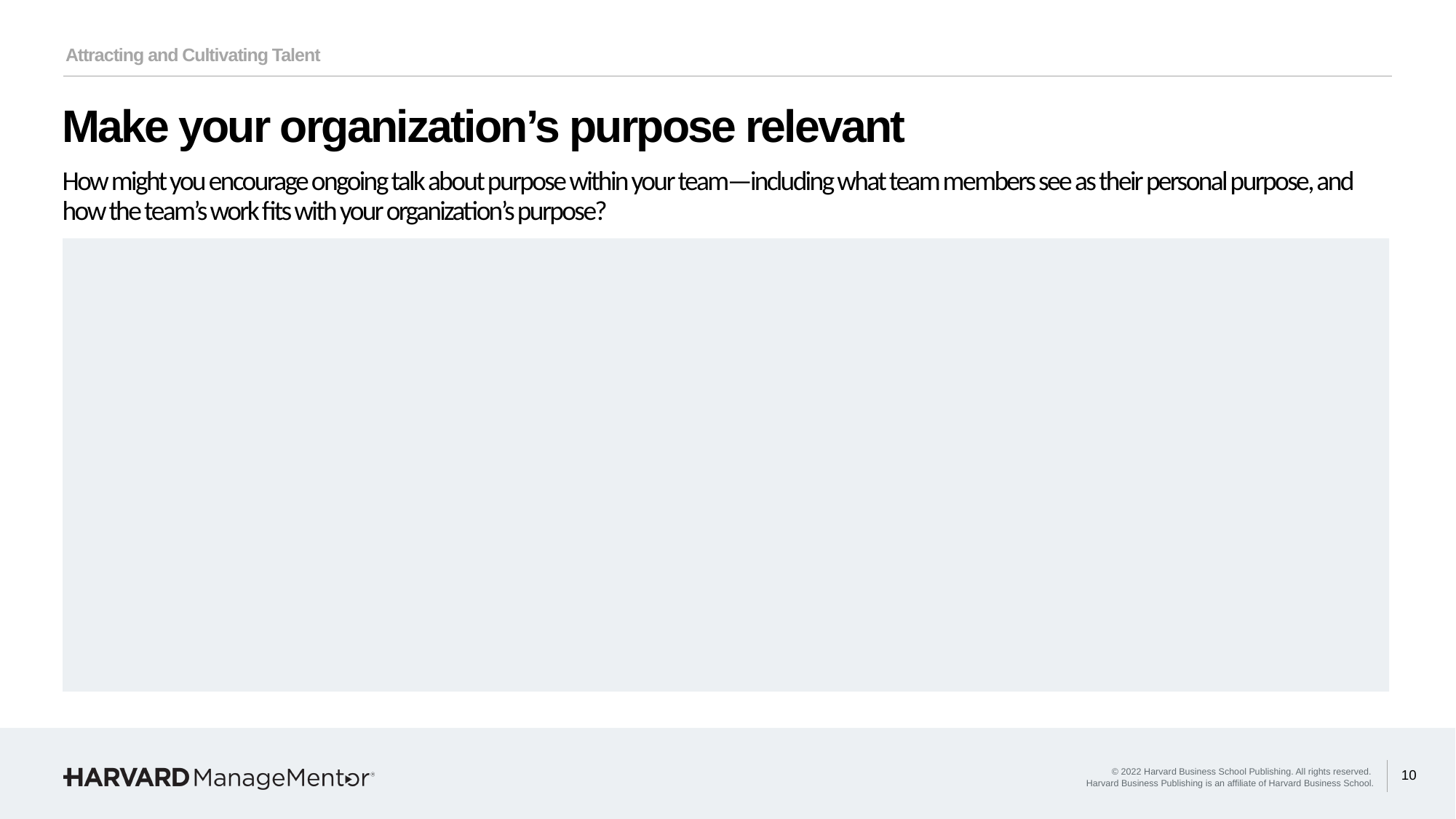

Attracting and Cultivating Talent

Make your organization’s purpose relevant
How might you encourage ongoing talk about purpose within your team—including what team members see as their personal purpose, and how the team’s work fits with your organization’s purpose?